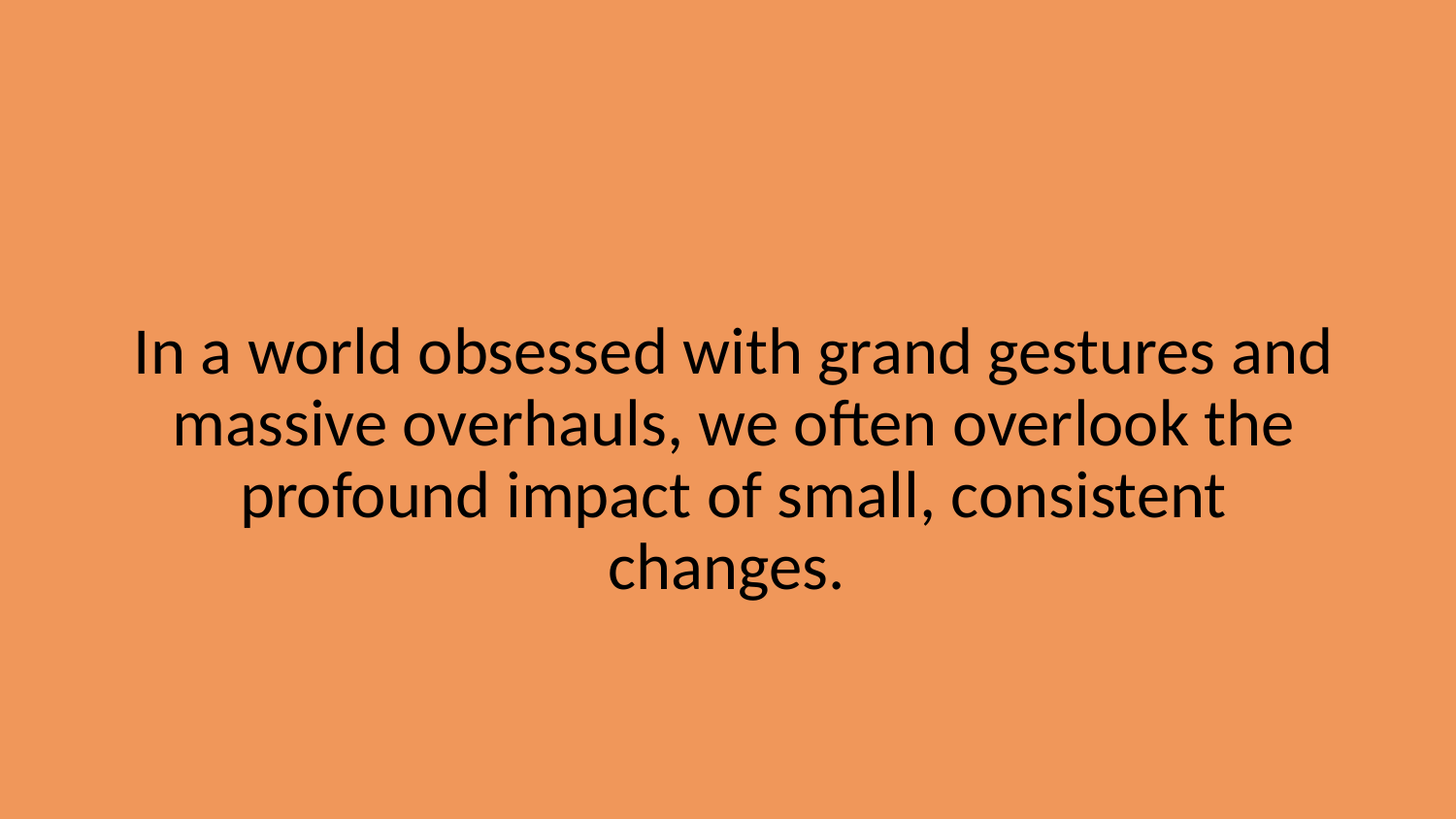

In a world obsessed with grand gestures and massive overhauls, we often overlook the profound impact of small, consistent changes.